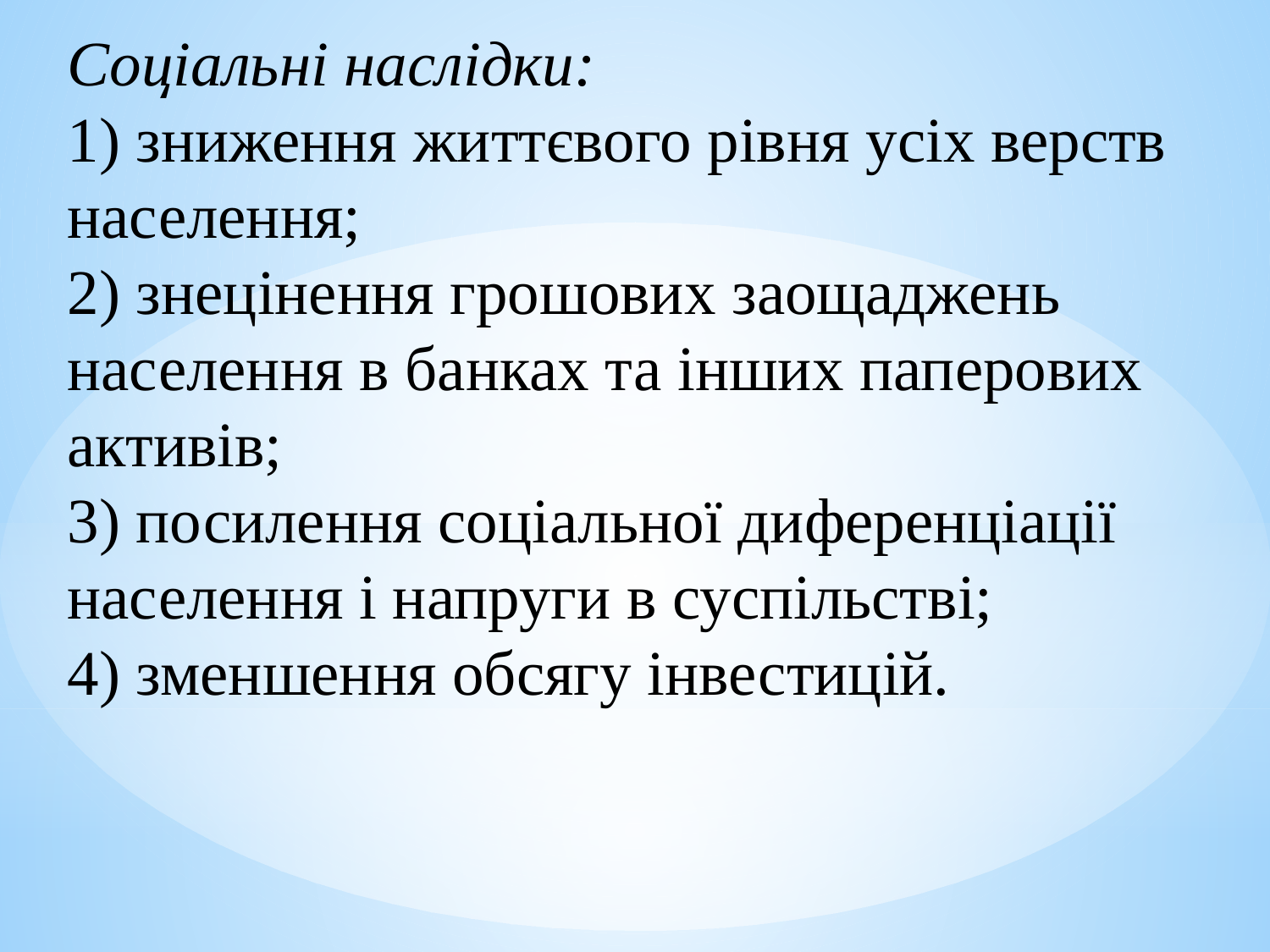

Соціальні наслідки:
1) зниження життєвого рівня усіх верств населення;
2) знецінення грошових заощаджень населення в банках та інших паперових активів;
3) посилення соціальної диференціації населення і напруги в суспільстві;
4) зменшення обсягу інвестицій.